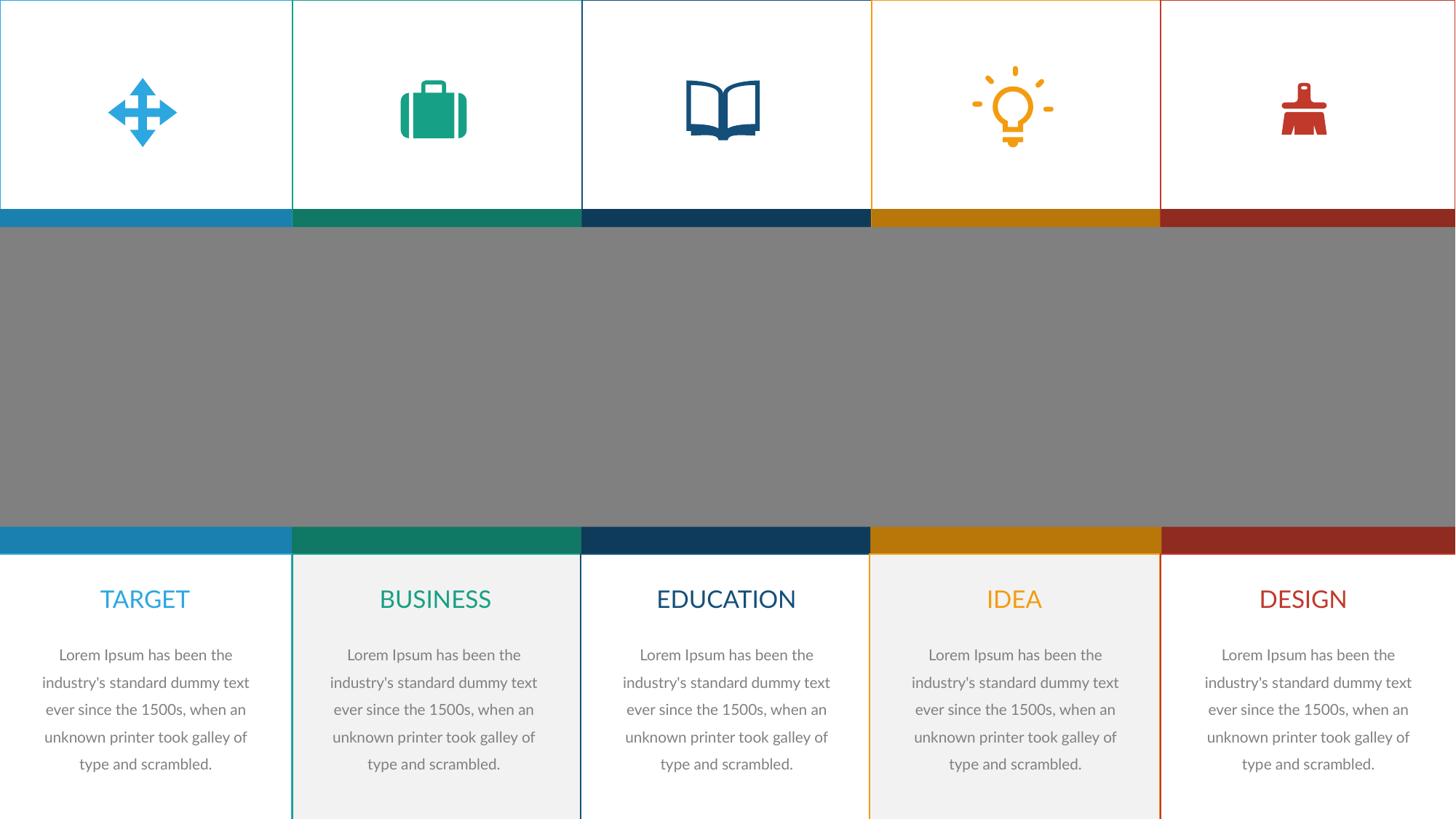

TARGET
BUSINESS
EDUCATION
IDEA
DESIGN
Lorem Ipsum has been the industry's standard dummy text ever since the 1500s, when an unknown printer took galley of type and scrambled.
Lorem Ipsum has been the industry's standard dummy text ever since the 1500s, when an unknown printer took galley of type and scrambled.
Lorem Ipsum has been the industry's standard dummy text ever since the 1500s, when an unknown printer took galley of type and scrambled.
Lorem Ipsum has been the industry's standard dummy text ever since the 1500s, when an unknown printer took galley of type and scrambled.
Lorem Ipsum has been the industry's standard dummy text ever since the 1500s, when an unknown printer took galley of type and scrambled.